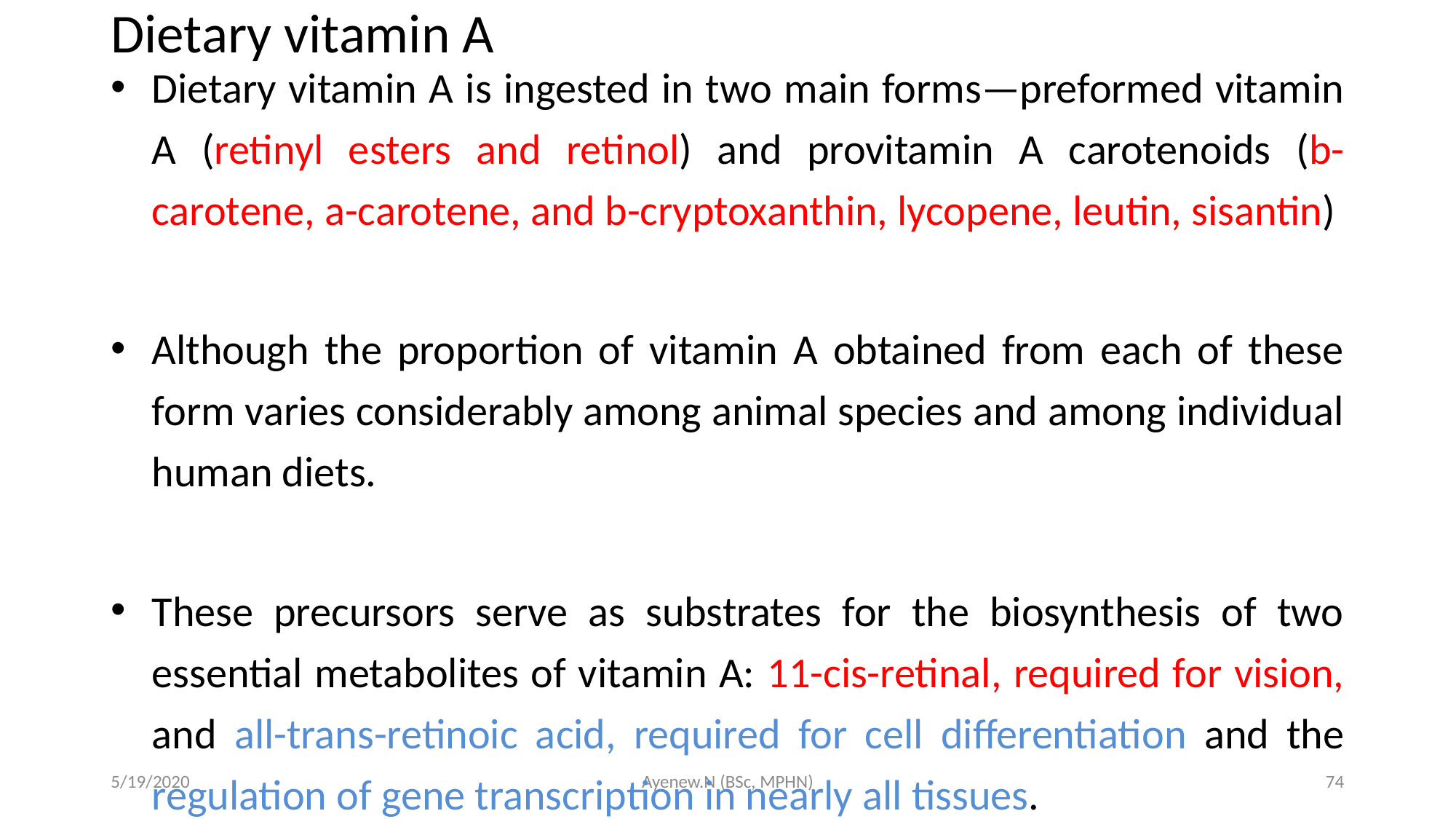

# Dietary vitamin A
Dietary vitamin A is ingested in two main forms—preformed vitamin A (retinyl esters and retinol) and provitamin A carotenoids (b-carotene, a-carotene, and b-cryptoxanthin, lycopene, leutin, sisantin)

Although the proportion of vitamin A obtained from each of these form varies considerably among animal species and among individual human diets.

These precursors serve as substrates for the biosynthesis of two essential metabolites of vitamin A: 11-cis-retinal, required for vision, and all-trans-retinoic acid, required for cell differentiation and the regulation of gene transcription in nearly all tissues.

5/19/2020
Ayenew.N (BSc, MPHN)
74